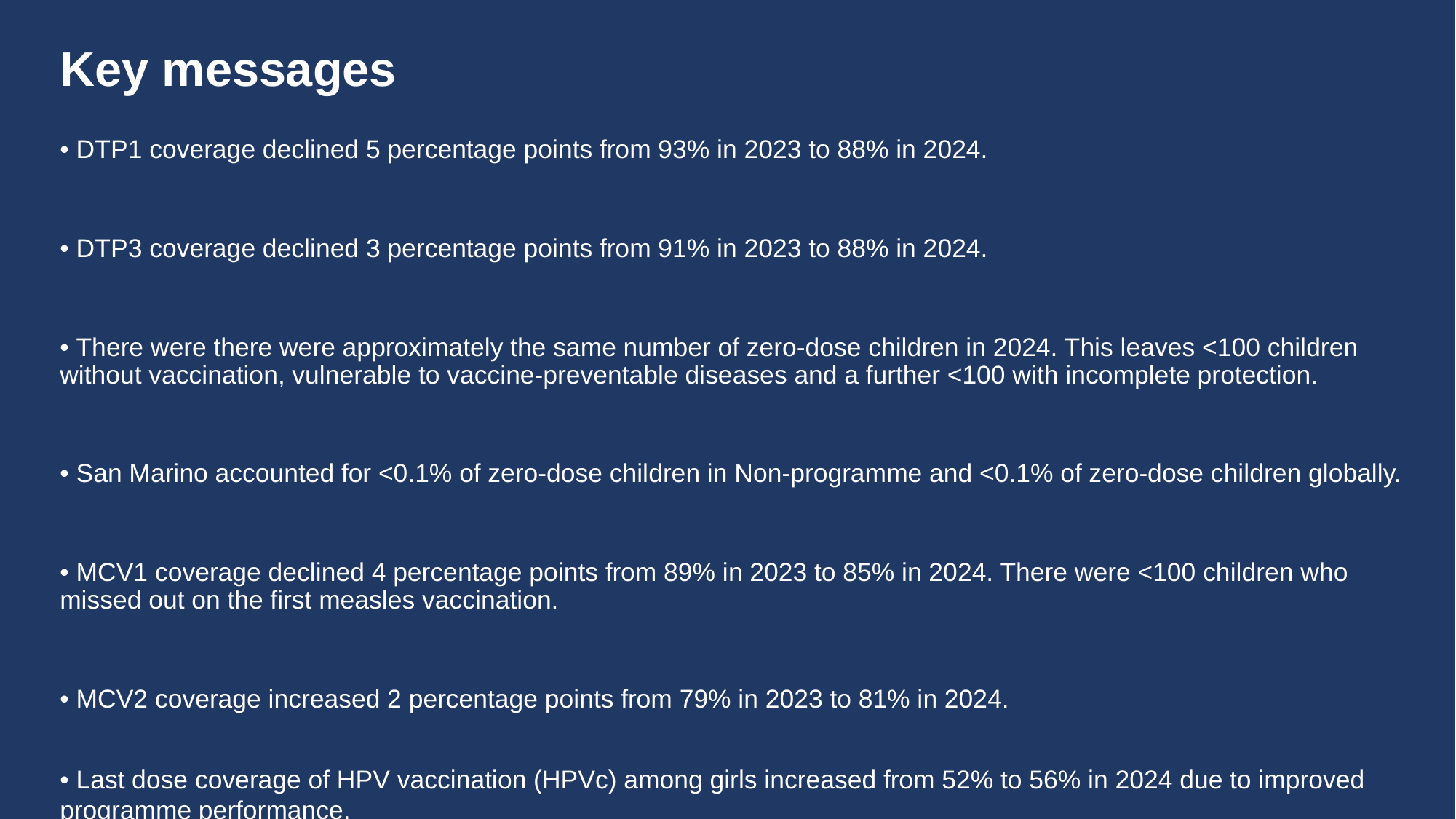

# Key messages
• DTP1 coverage declined 5 percentage points from 93% in 2023 to 88% in 2024.

• DTP3 coverage declined 3 percentage points from 91% in 2023 to 88% in 2024.

• There were there were approximately the same number of zero-dose children in 2024. This leaves <100 children without vaccination, vulnerable to vaccine-preventable diseases and a further <100 with incomplete protection.

• San Marino accounted for <0.1% of zero-dose children in Non-programme and <0.1% of zero-dose children globally.

• MCV1 coverage declined 4 percentage points from 89% in 2023 to 85% in 2024. There were <100 children who missed out on the first measles vaccination.

• MCV2 coverage increased 2 percentage points from 79% in 2023 to 81% in 2024.

• Last dose coverage of HPV vaccination (HPVc) among girls increased from 52% to 56% in 2024 due to improved programme performance.